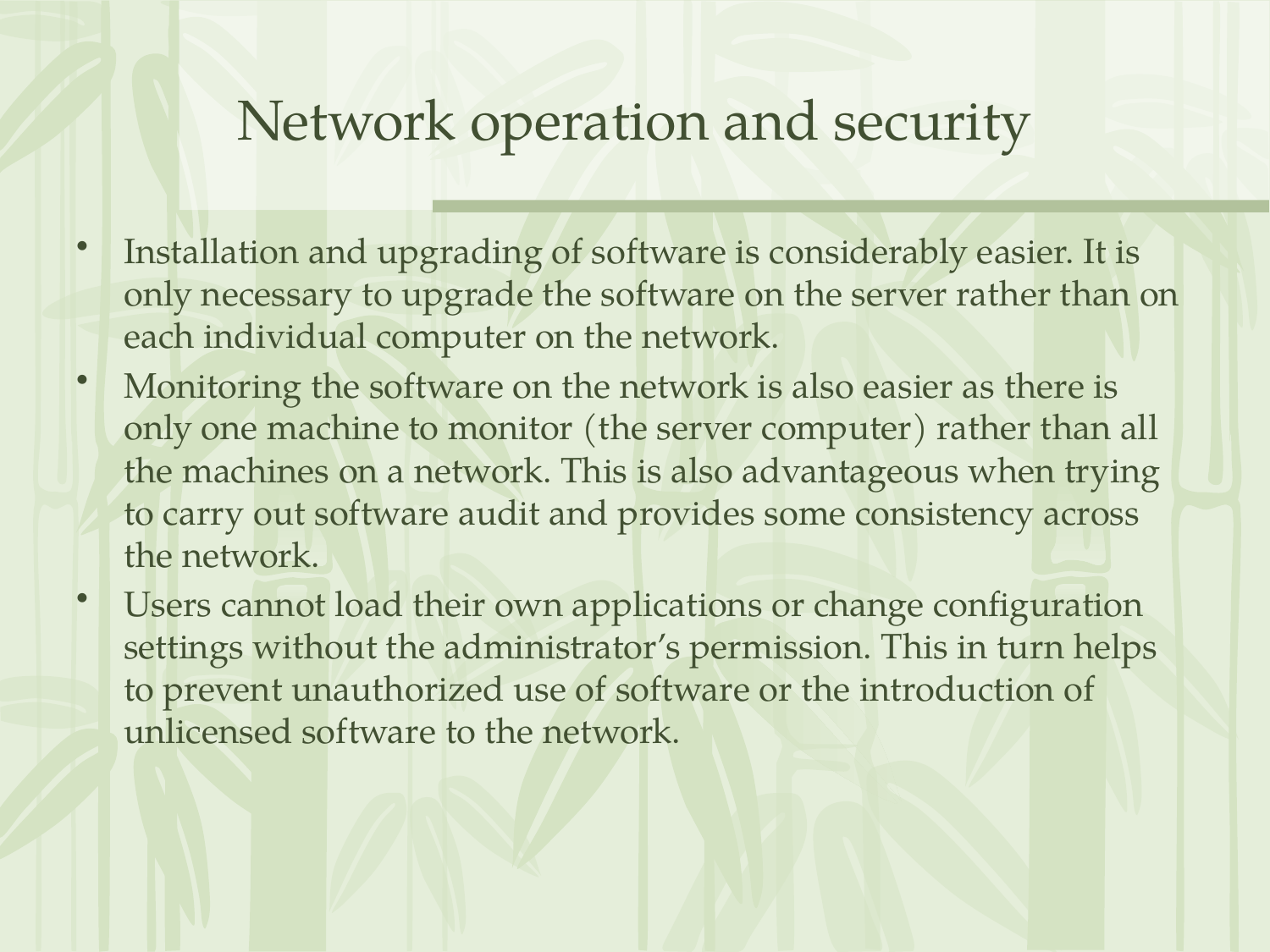

# Network operation and security
Installation and upgrading of software is considerably easier. It is only necessary to upgrade the software on the server rather than on each individual computer on the network.
Monitoring the software on the network is also easier as there is only one machine to monitor (the server computer) rather than all the machines on a network. This is also advantageous when trying to carry out software audit and provides some consistency across the network.
Users cannot load their own applications or change configuration settings without the administrator’s permission. This in turn helps to prevent unauthorized use of software or the introduction of unlicensed software to the network.